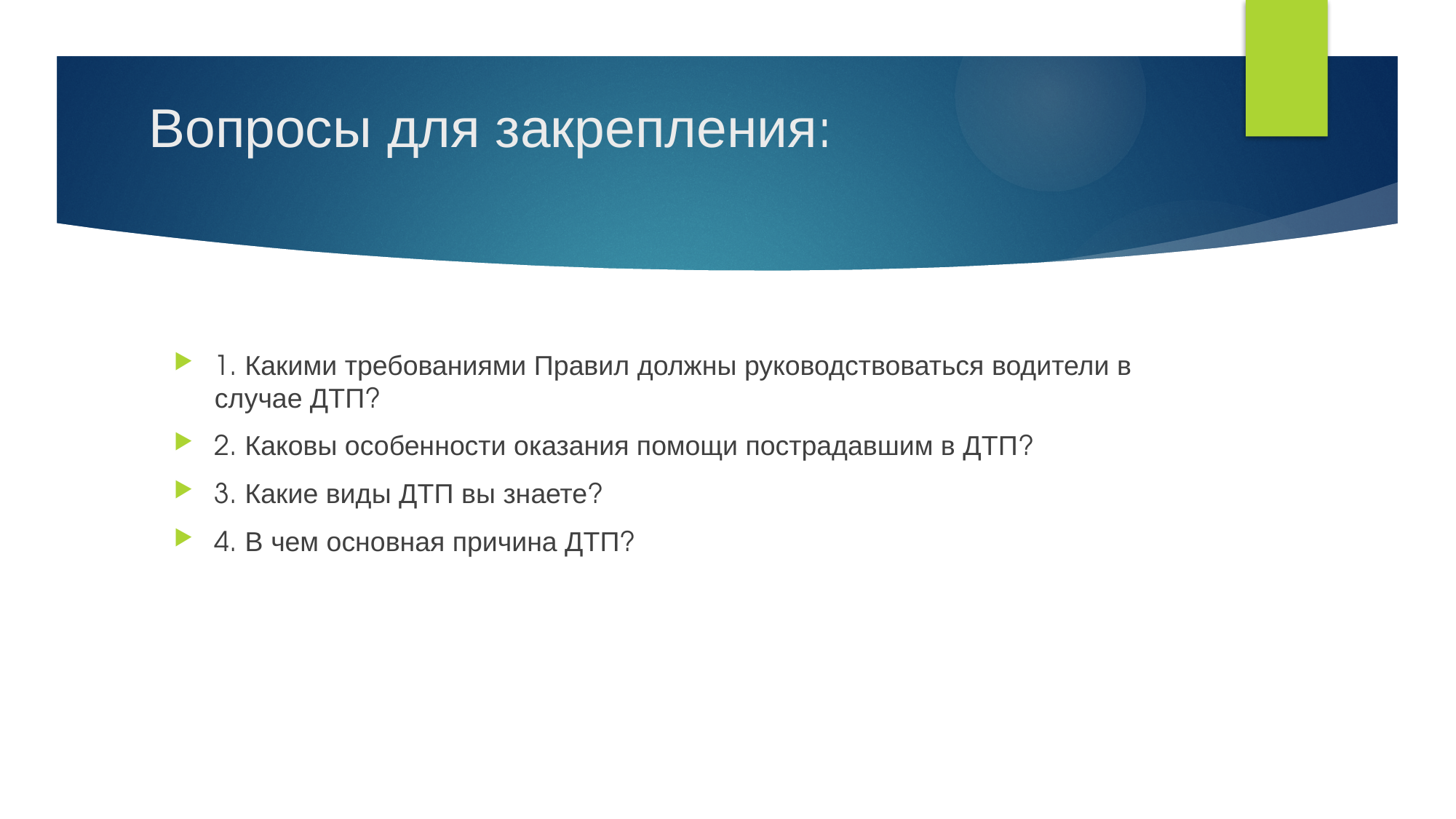

# Вопросы для закрепления:
1. Какими требованиями Правил должны руководствоваться водители в случае ДТП?
2. Каковы особенности оказания помощи пострадавшим в ДТП?
3. Какие виды ДТП вы знаете?
4. В чем основная причина ДТП?